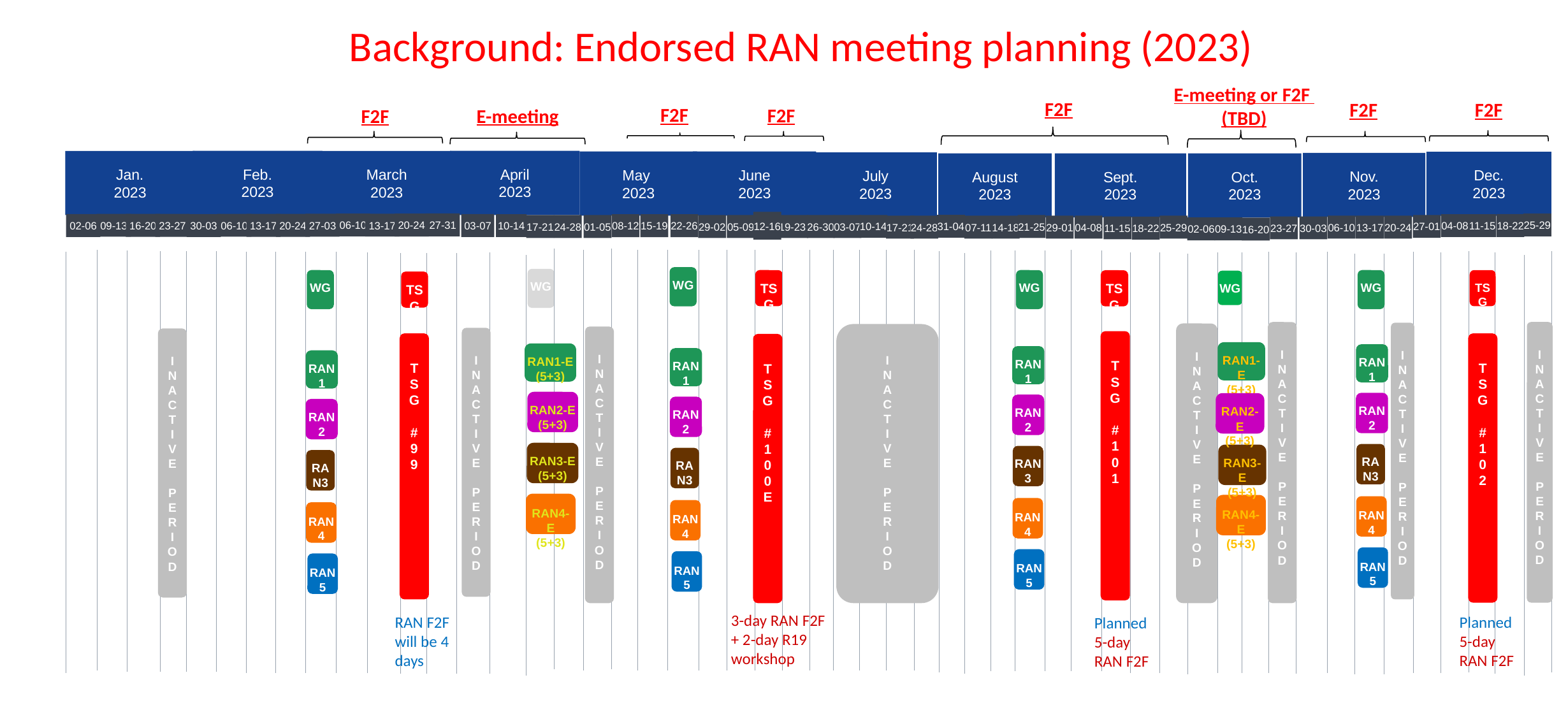

# Background: Endorsed RAN meeting planning (2023)

E-meeting or F2F
(TBD)

F2F
F2F
F2F

F2F
F2F
E-meeting
F2F
Feb.
2023
April
2023
March
2023
Jan.
2023
May
2023
June
2023
Dec.
2023
July
2023
Nov.
2023
August
2023
Sept.
2023
Oct.
2023
12-16
27-31
06-10
25-29
20-24
13-17
27-03
09-13
06-10
23-27
20-24
16-20
13-17
02-06
30-03
18-22
03-07
10-14
04-08
11-15
08-12
15-19
22-26
31-04
10-14
27-01
17-21
24-28
01-05
29-02
05-09
19-23
26-30
03-07
21-25
17-21
07-11
14-18
29-01
25-29
06-10
13-17
04-08
24-28
20-24
11-15
23-27
30-03
18-22
02-06
09-13
16-20
WG
WG
WG
WG
TSG
WG
TSG
TSG
WG
TSG

I
N
A
C
T
I
V
E

P
E
R
I
O
D

I
N
A
C
T
I
V
E

P
E
R
I
O
D

I
N
A
C
T
I
V
E

P
E
R
I
O
D

I
N
A
C
T
I
V
E

P
E
R
I
O
D

I
N
A
C
T
I
V
E

P
E
R
I
O
D

I
N
A
C
T
I
V
E

P
E
R
I
O
D

I
N
A
C
T
I
V
E

P
E
R
I
O
D

I
N
A
C
T
I
V
E

P
E
R
I
O
D

T
S
G

#
1
0
1

T
S
G

#
1
0
2

T
S
G

#
9
9

T
S
G

#
1
0
0
E

RAN1-E
(5+3)
RAN1-E
(5+3)
RAN
1
RAN
1
RAN
1
RAN
1
RAN2-E
(5+3)
RAN2
RAN2-E
(5+3)
RAN2
RAN2
RAN2
RAN3-E
(5+3)
RAN3
RAN3-E
(5+3)
RAN3
RAN3
RAN3
RAN4-E
(5+3)
RAN4-E
(5+3)
RAN4
RAN4
RAN4
RAN4
RAN5
RAN5
RAN5
RAN5
3-day RAN F2F + 2-day R19 workshop
RAN F2F will be 4 days
Planned 5-day RAN F2F
Planned 5-day RAN F2F